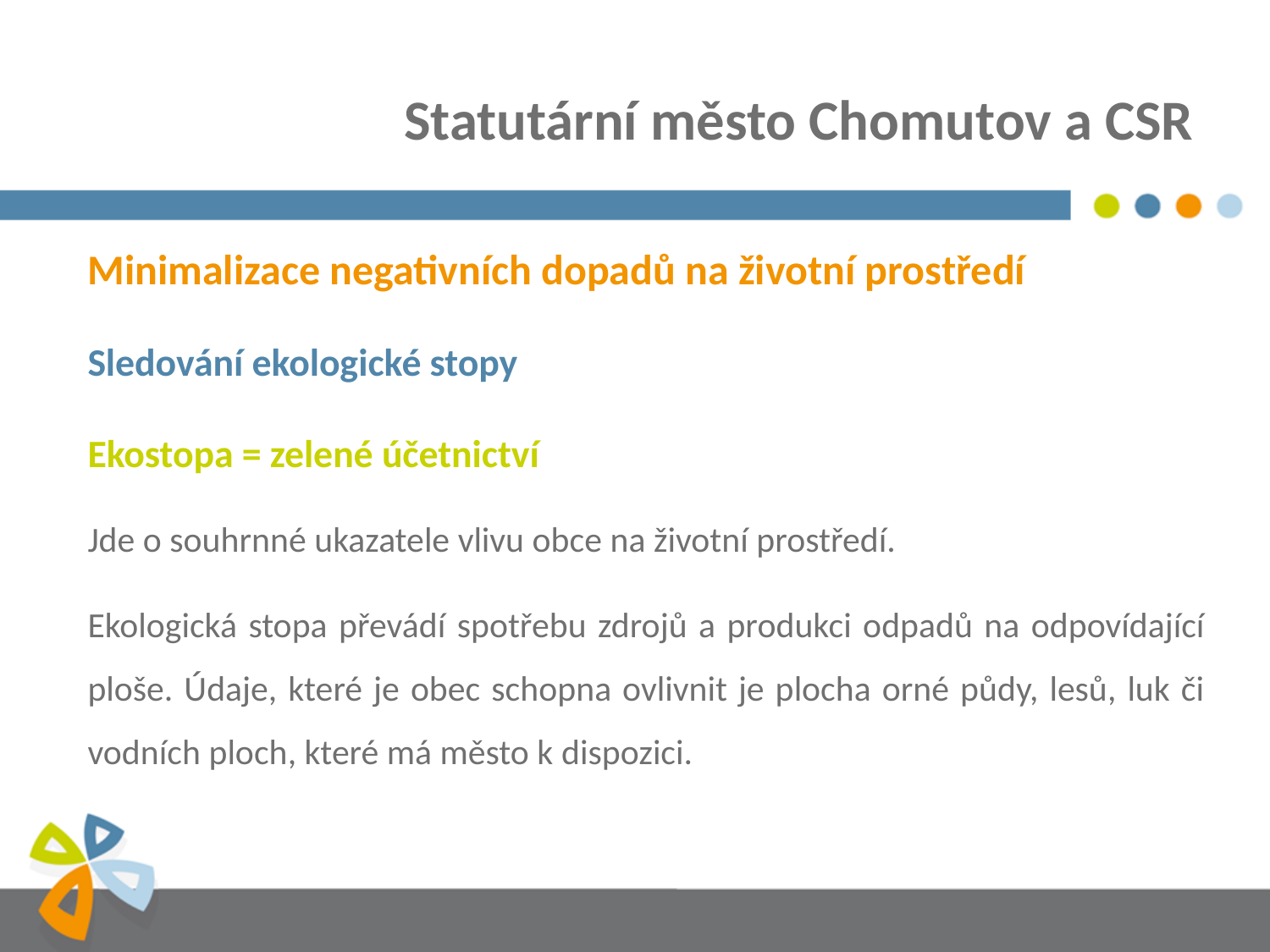

# Statutární město Chomutov a CSR
Minimalizace negativních dopadů na životní prostředí
Sledování ekologické stopy
Ekostopa = zelené účetnictví
Jde o souhrnné ukazatele vlivu obce na životní prostředí.
Ekologická stopa převádí spotřebu zdrojů a produkci odpadů na odpovídající ploše. Údaje, které je obec schopna ovlivnit je plocha orné půdy, lesů, luk či vodních ploch, které má město k dispozici.